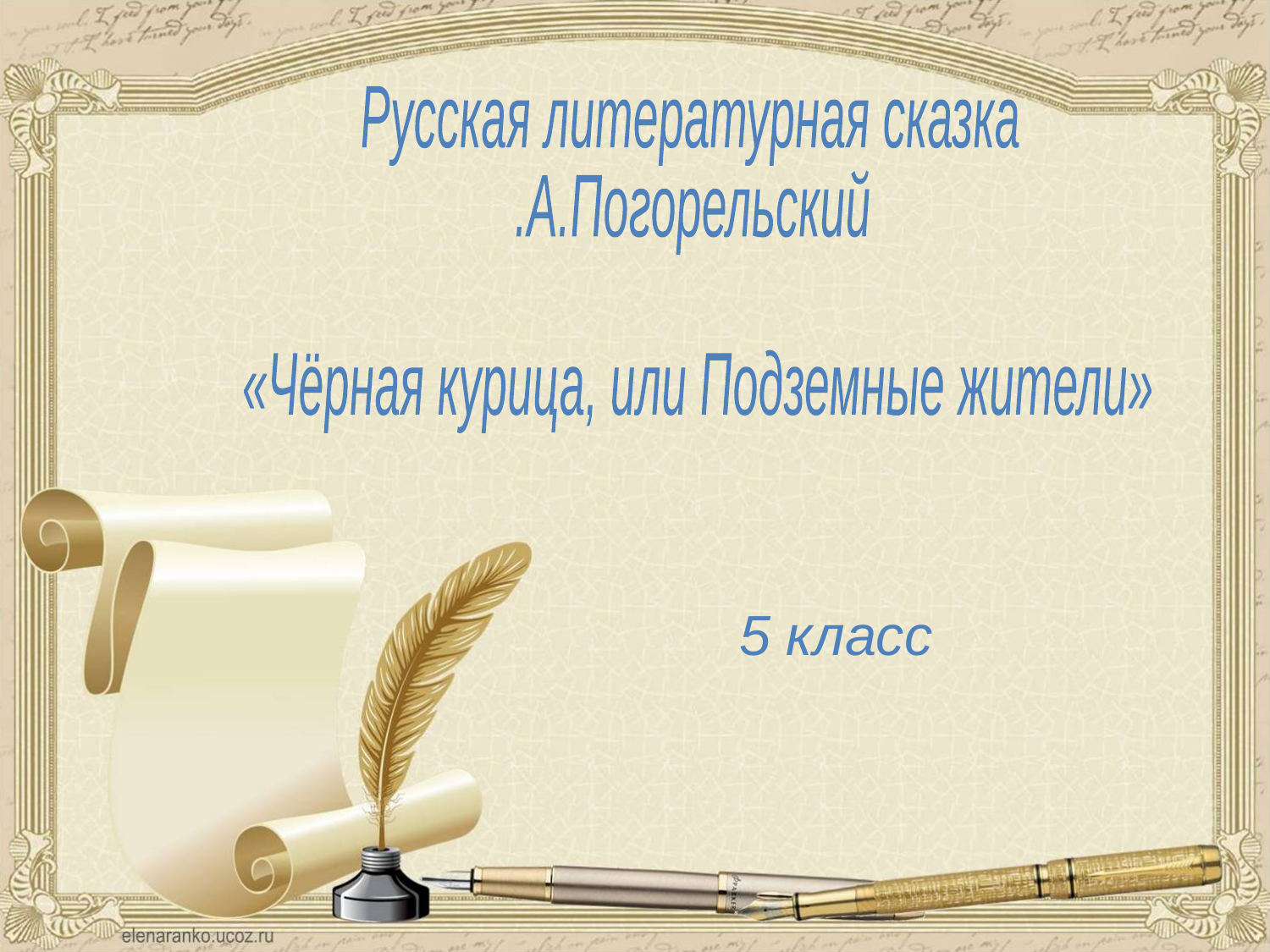

Русская литературная сказка
.А.Погорельский

«Чёрная курица, или Подземные жители»

5 класс